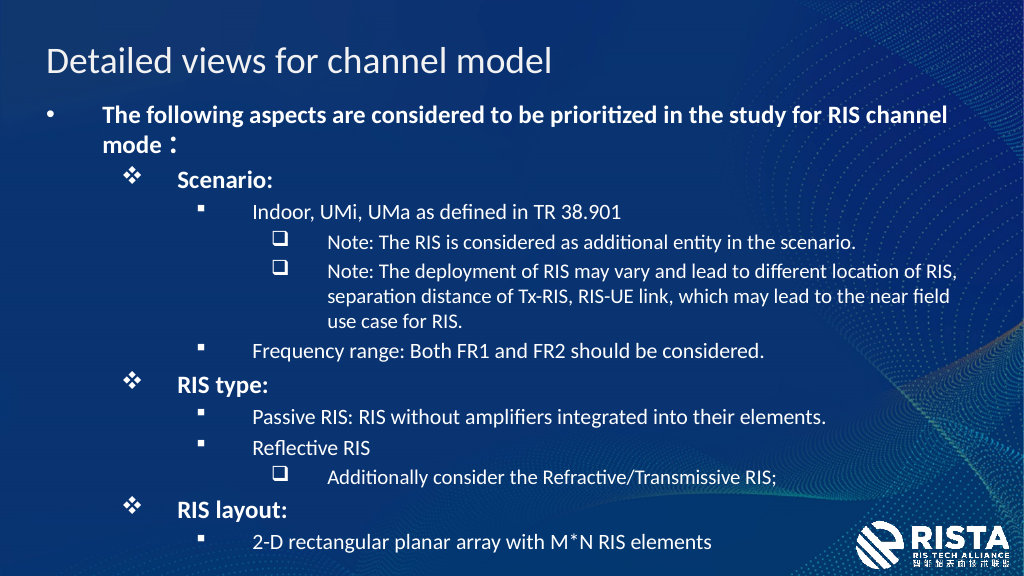

# Detailed views for channel model
The following aspects are considered to be prioritized in the study for RIS channel mode：
Scenario:
Indoor, UMi, UMa as defined in TR 38.901
Note: The RIS is considered as additional entity in the scenario.
Note: The deployment of RIS may vary and lead to different location of RIS, separation distance of Tx-RIS, RIS-UE link, which may lead to the near field use case for RIS.
Frequency range: Both FR1 and FR2 should be considered.
RIS type:
Passive RIS: RIS without amplifiers integrated into their elements.
Reflective RIS
Additionally consider the Refractive/Transmissive RIS;
RIS layout:
2-D rectangular planar array with M*N RIS elements